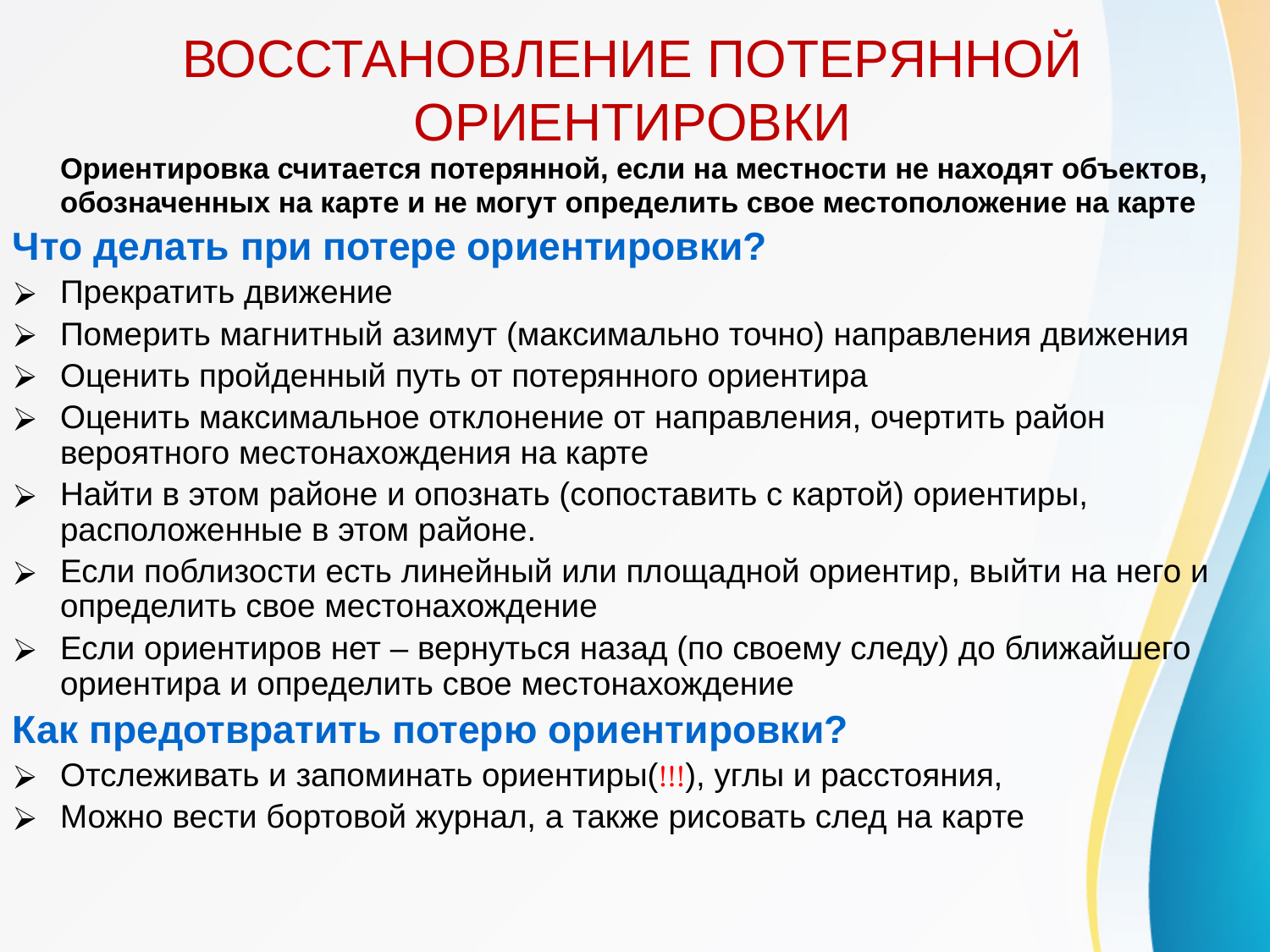

# ВОССТАНОВЛЕНИЕ ПОТЕРЯННОЙ ОРИЕНТИРОВКИ
	Ориентировка считается потерянной, если на местности не находят объектов, обозначенных на карте и не могут определить свое местоположение на карте
Что делать при потере ориентировки?
Прекратить движение
Померить магнитный азимут (максимально точно) направления движения
Оценить пройденный путь от потерянного ориентира
Оценить максимальное отклонение от направления, очертить район вероятного местонахождения на карте
Найти в этом районе и опознать (сопоставить с картой) ориентиры, расположенные в этом районе.
Если поблизости есть линейный или площадной ориентир, выйти на него и определить свое местонахождение
Если ориентиров нет – вернуться назад (по своему следу) до ближайшего ориентира и определить свое местонахождение
Как предотвратить потерю ориентировки?
Отслеживать и запоминать ориентиры(!!!), углы и расстояния,
Можно вести бортовой журнал, а также рисовать след на карте